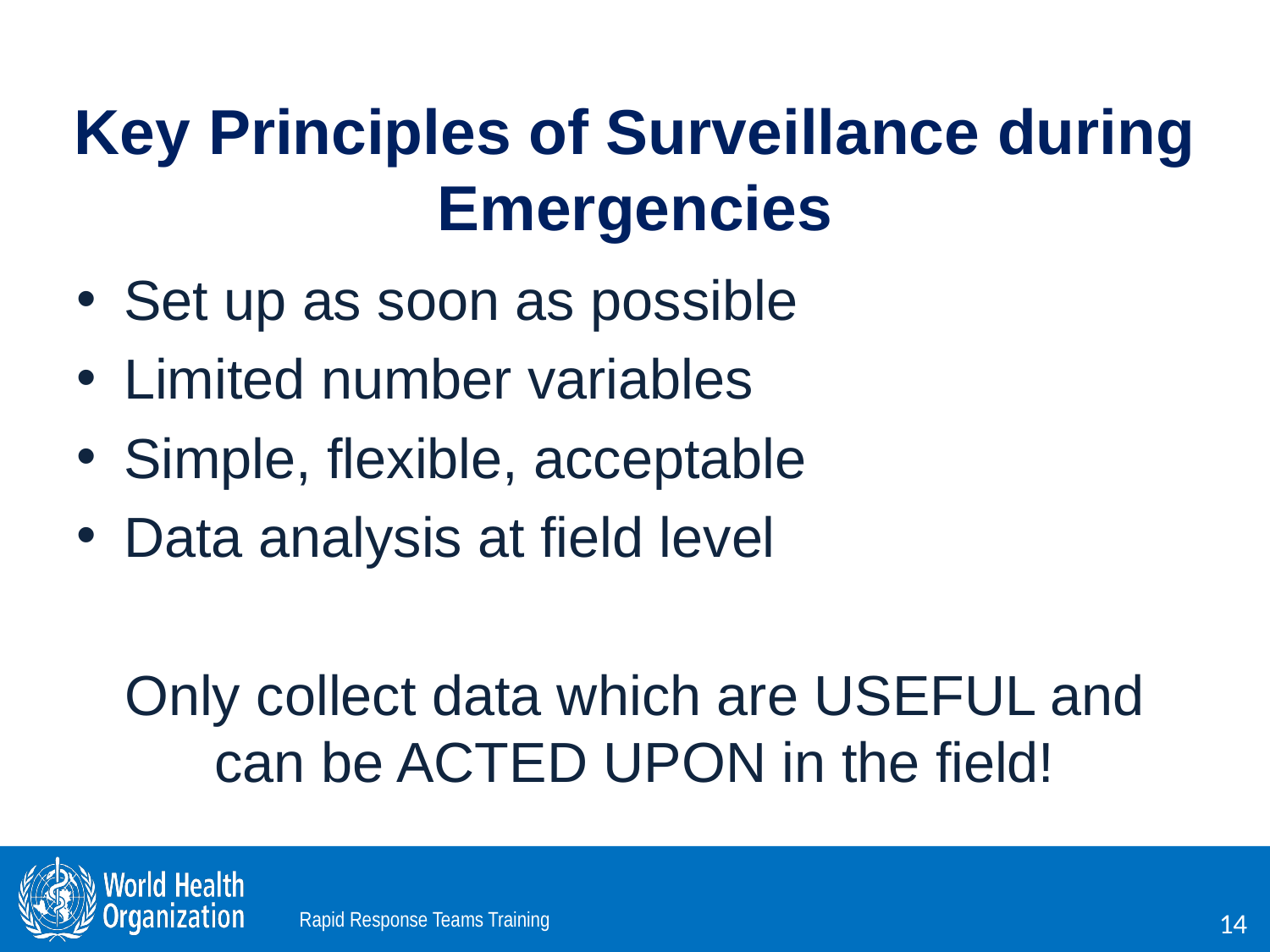

# Key Principles of Surveillance during Emergencies
Set up as soon as possible
Limited number variables
Simple, flexible, acceptable
Data analysis at field level

Only collect data which are USEFUL and can be ACTED UPON in the field!